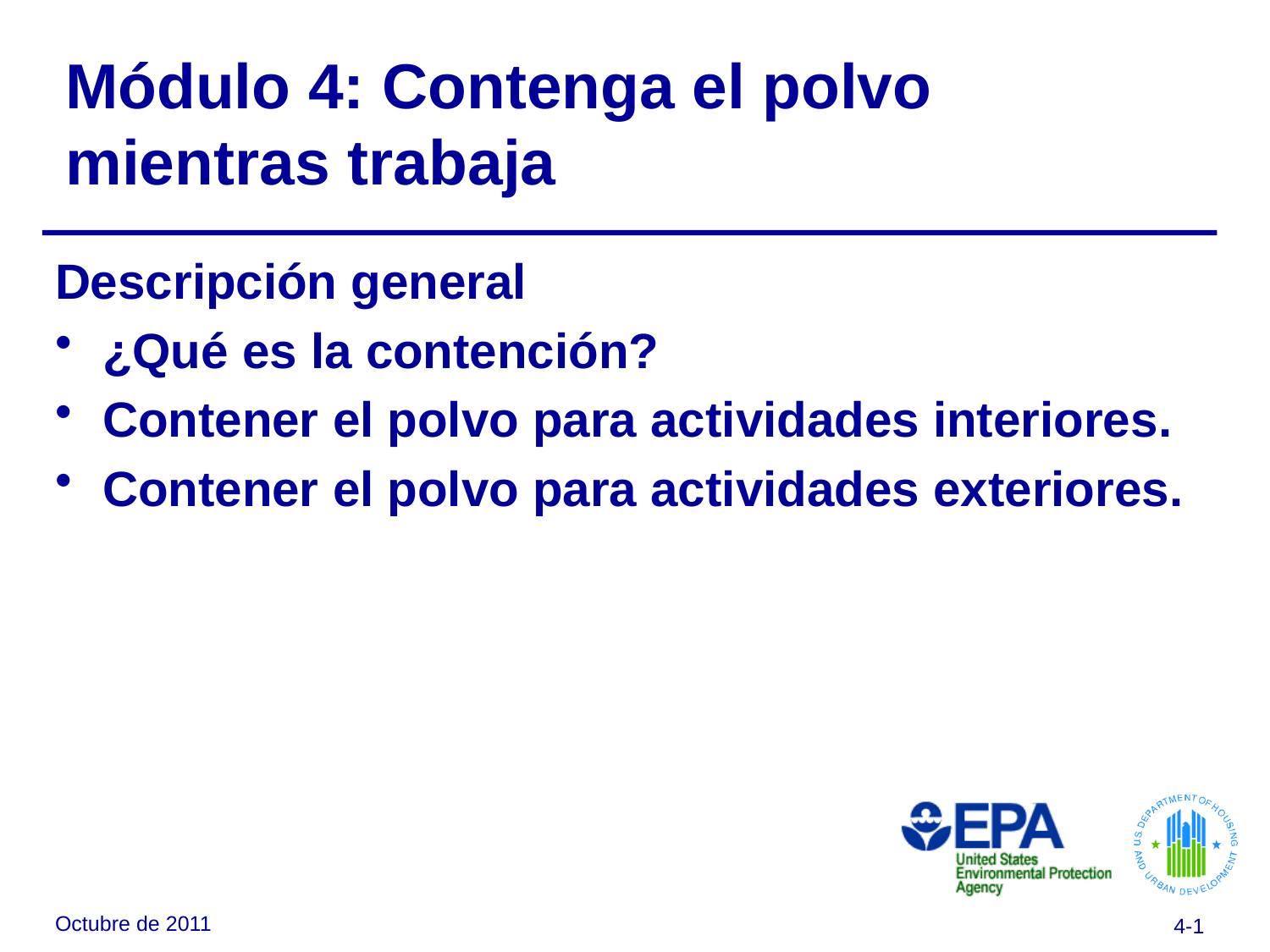

# Módulo 4: Contenga el polvo mientras trabaja
Descripción general
¿Qué es la contención?
Contener el polvo para actividades interiores.
Contener el polvo para actividades exteriores.
Octubre de 2011
4-1